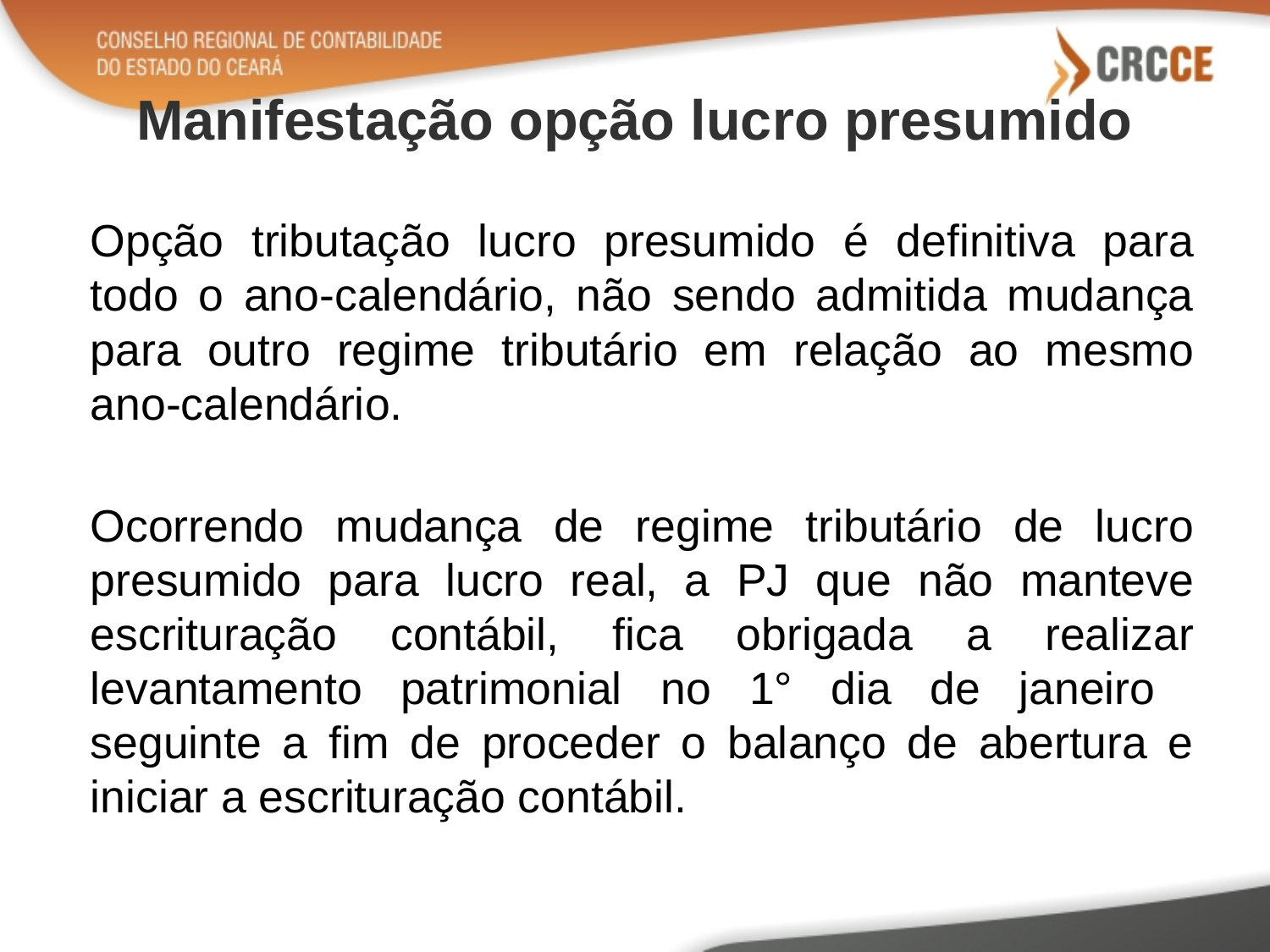

# Manifestação opção lucro presumido
Opção tributação lucro presumido é definitiva para todo o ano-calendário, não sendo admitida mudança para outro regime tributário em relação ao mesmo ano-calendário.

Ocorrendo mudança de regime tributário de lucro presumido para lucro real, a PJ que não manteve escrituração contábil, fica obrigada a realizar levantamento patrimonial no 1° dia de janeiro  seguinte a fim de proceder o balanço de abertura e iniciar a escrituração contábil.